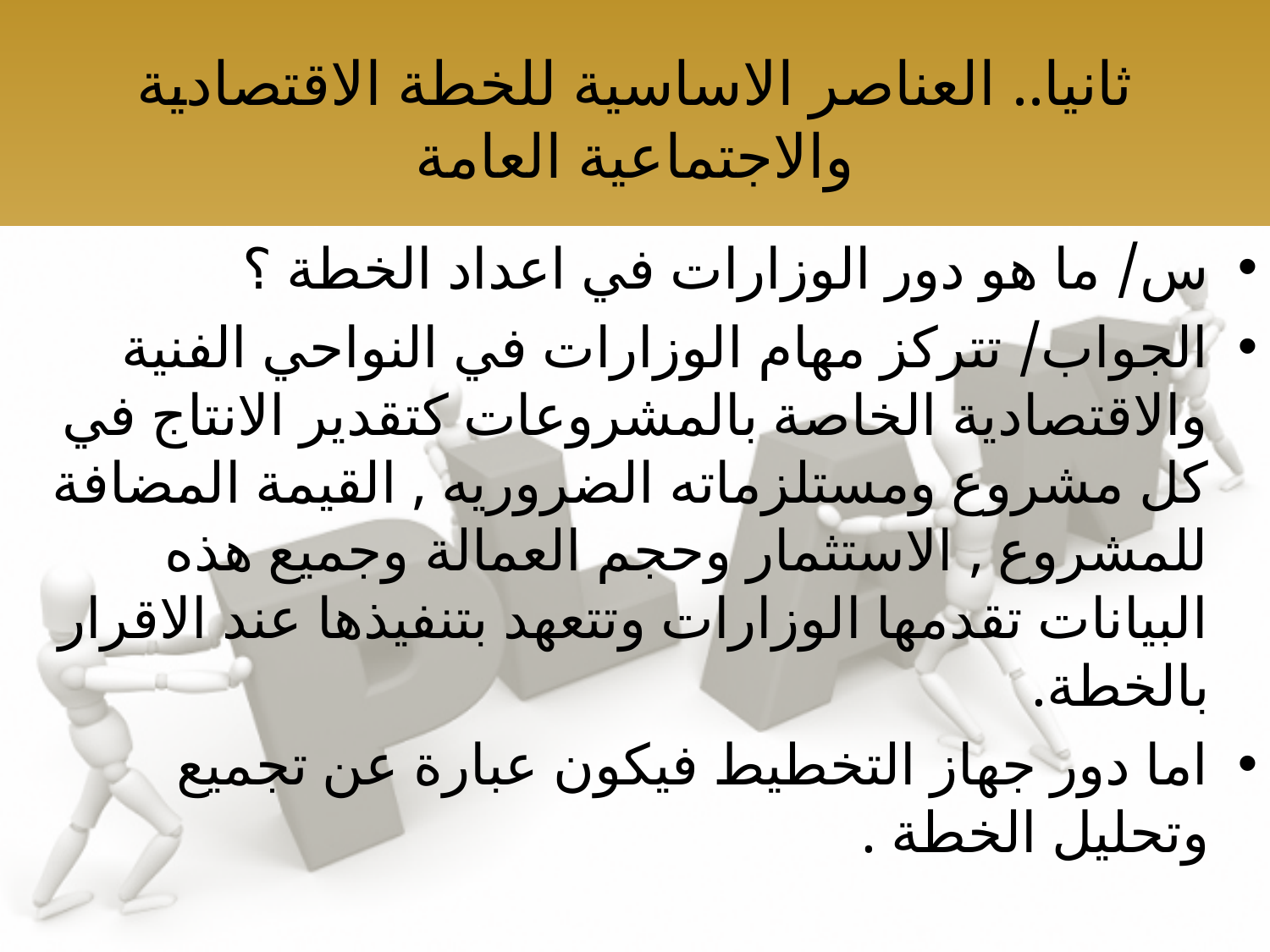

# ثانيا.. العناصر الاساسية للخطة الاقتصادية والاجتماعية العامة
س/ ما هو دور الوزارات في اعداد الخطة ؟
الجواب/ تتركز مهام الوزارات في النواحي الفنية والاقتصادية الخاصة بالمشروعات كتقدير الانتاج في كل مشروع ومستلزماته الضروريه , القيمة المضافة للمشروع , الاستثمار وحجم العمالة وجميع هذه البيانات تقدمها الوزارات وتتعهد بتنفيذها عند الاقرار بالخطة.
اما دور جهاز التخطيط فيكون عبارة عن تجميع وتحليل الخطة .